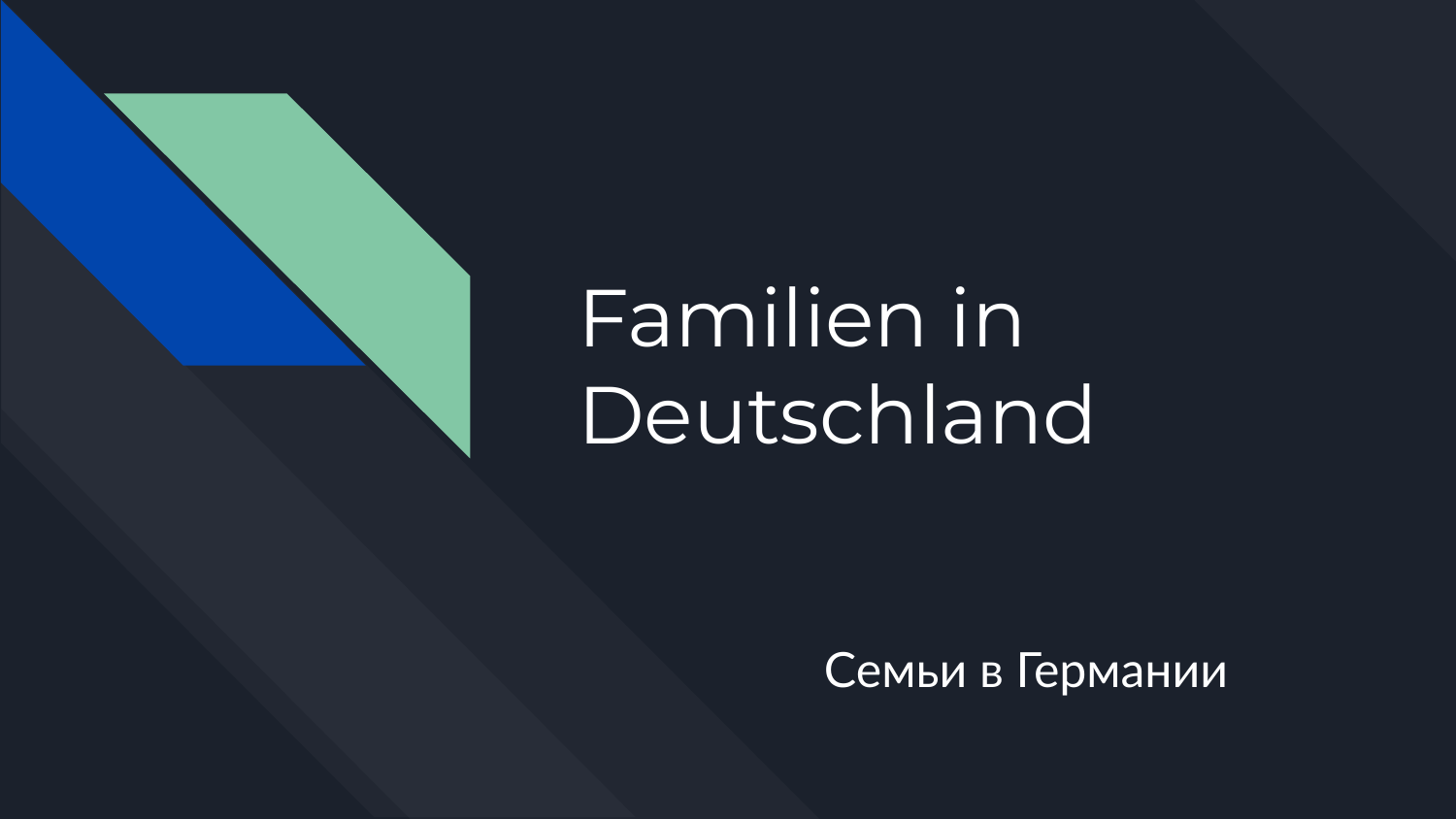

# Familien in Deutschland
Семьи в Германии